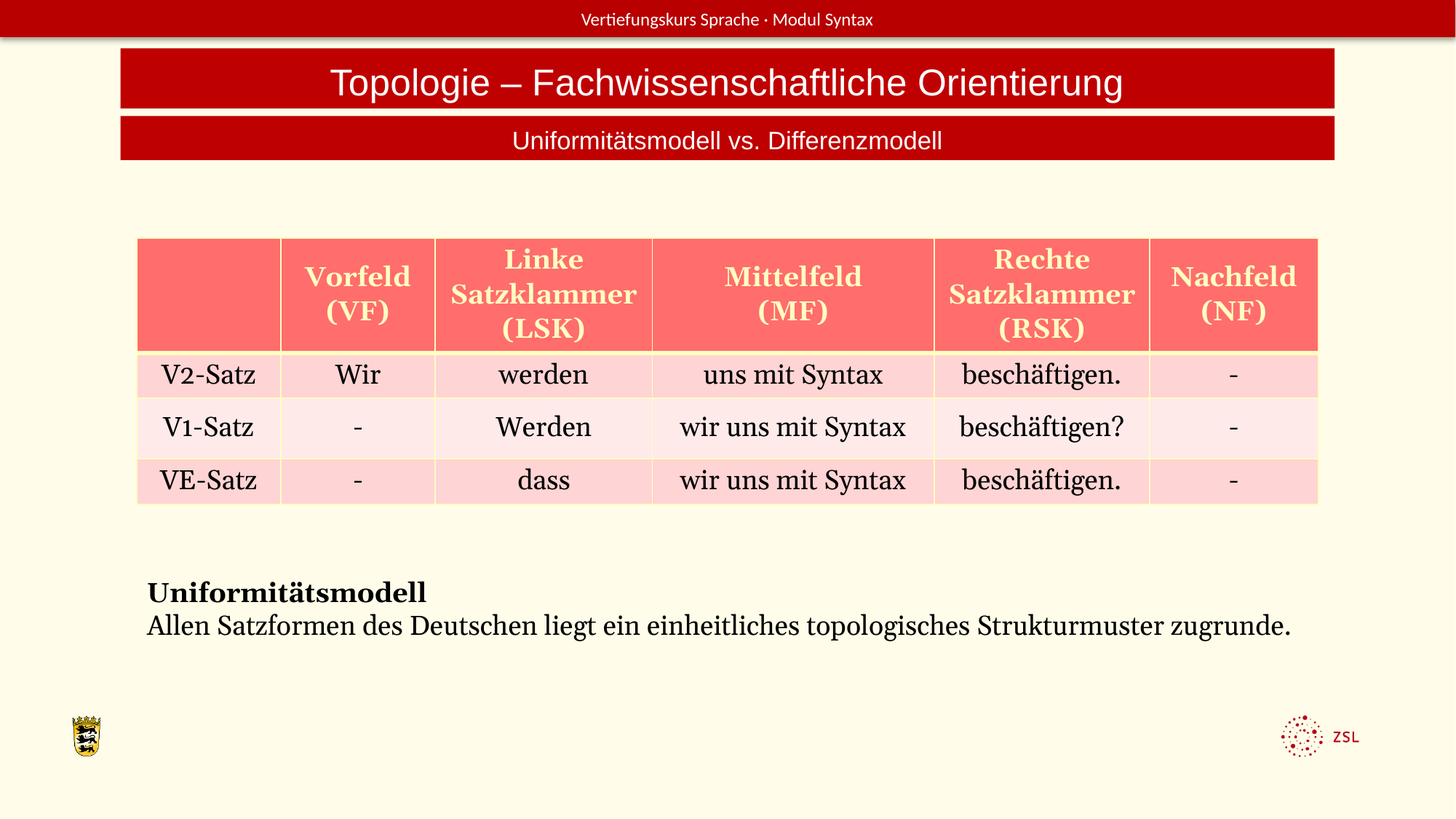

Topologie – Fachwissenschaftliche Orientierung
Uniformitätsmodell vs. Differenzmodell
|  | Vorfeld (VF) | Linke Satzklammer (LSK) | Mittelfeld (MF) | Rechte Satzklammer (RSK) | Nachfeld (NF) |
| --- | --- | --- | --- | --- | --- |
| V2-Satz | Wir | werden | uns mit Syntax | beschäftigen. | - |
| V1-Satz | - | Werden | wir uns mit Syntax | beschäftigen? | - |
| VE-Satz | - | dass | wir uns mit Syntax | beschäftigen. | - |
Uniformitätsmodell
Allen Satzformen des Deutschen liegt ein einheitliches topologisches Strukturmuster zugrunde.